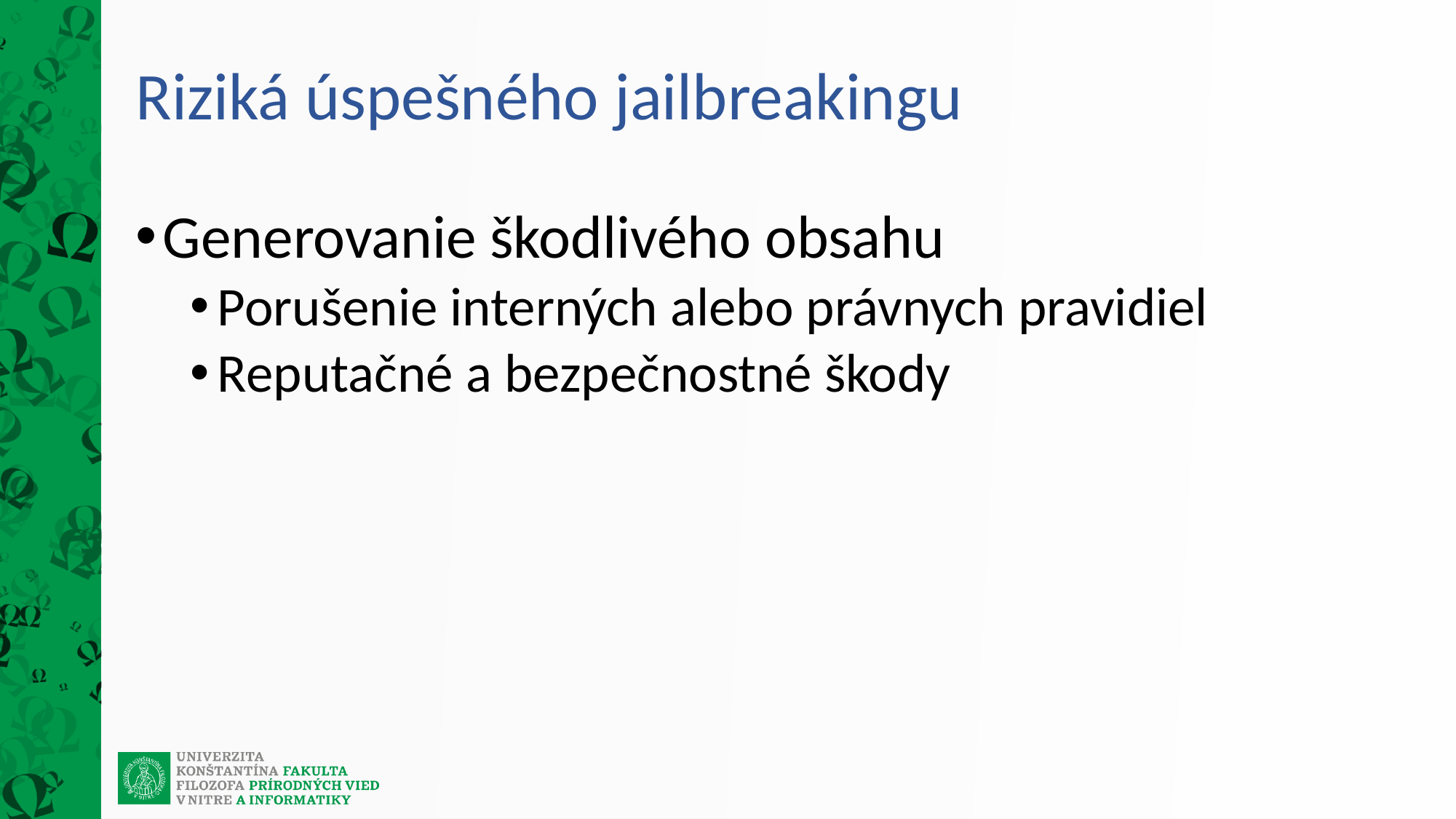

# Riziká úspešného jailbreakingu
Generovanie škodlivého obsahu
Porušenie interných alebo právnych pravidiel
Reputačné a bezpečnostné škody